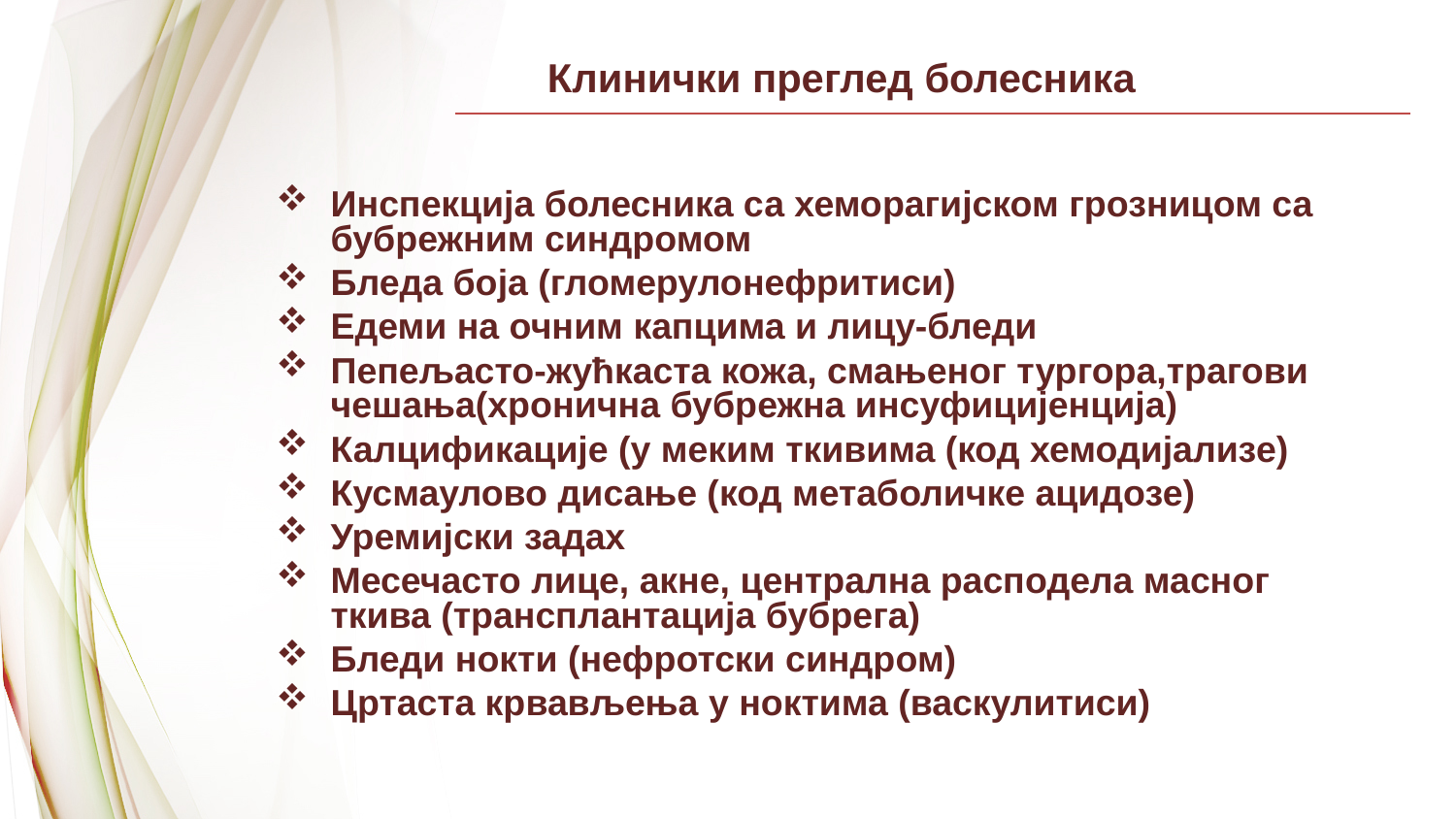

Клинички преглед болесника
Инспекција болесника са хеморагијском грозницом са бубрежним синдромом
Бледа боја (гломерулонефритиси)
Едеми на очним капцима и лицу-бледи
Пепељасто-жућкаста кожа, смањеног тургора,трагови чешања(хронична бубрежна инсуфицијенција)
Калцификације (у меким ткивима (код хемодијализе)
Кусмаулово дисање (код метаболичке ацидозе)
Уремијски задах
Месечасто лице, акне, централна расподела масног   ткива (трансплантација бубрега)
Бледи нокти (нефротски синдром)
Цртаста крвављења у ноктима (васкулитиси)